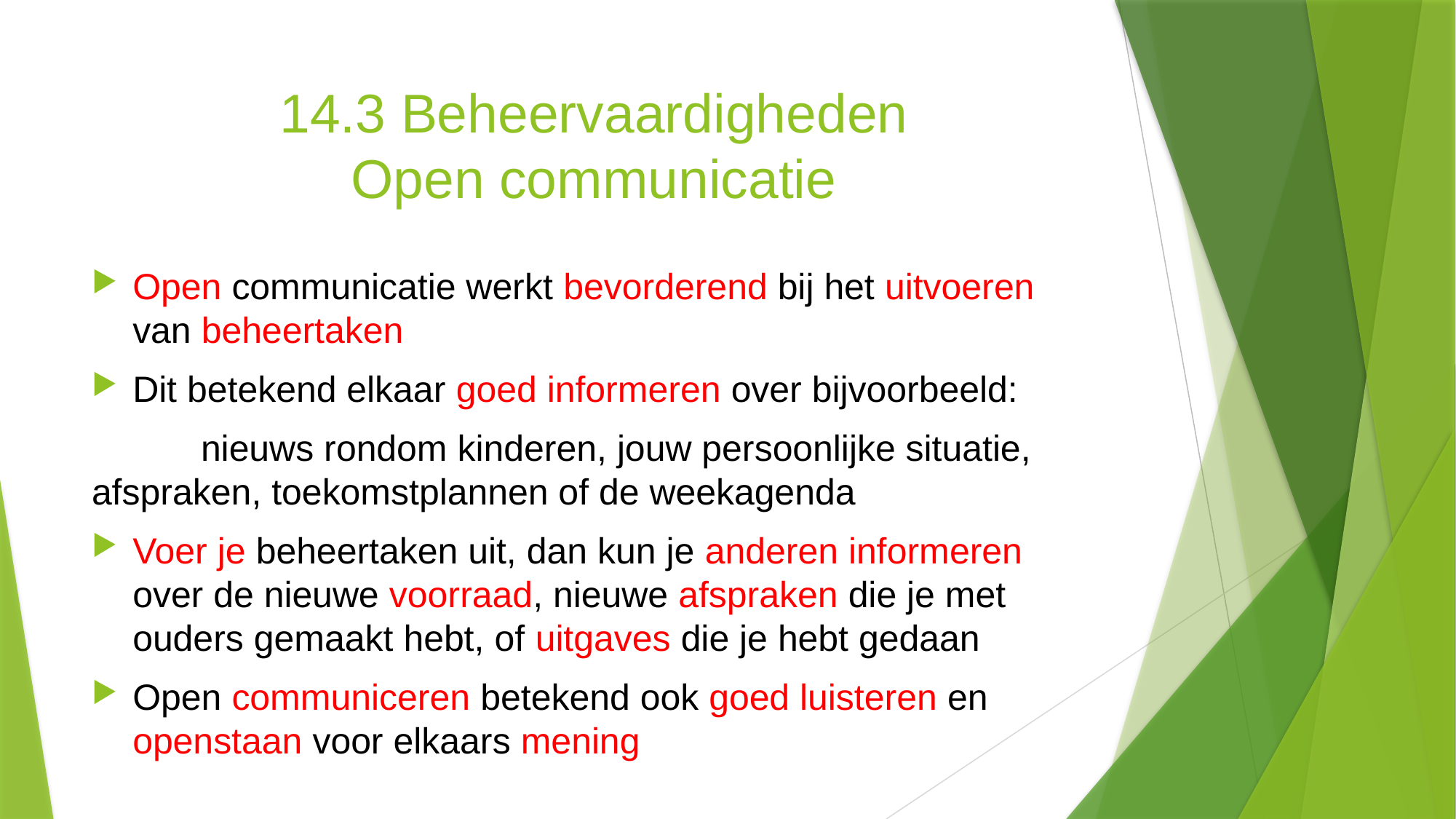

# 14.3 Beheervaardigheden Open communicatie
Open communicatie werkt bevorderend bij het uitvoeren van beheertaken
Dit betekend elkaar goed informeren over bijvoorbeeld:
	nieuws rondom kinderen, jouw persoonlijke situatie, 	afspraken, toekomstplannen of de weekagenda
Voer je beheertaken uit, dan kun je anderen informeren over de nieuwe voorraad, nieuwe afspraken die je met ouders gemaakt hebt, of uitgaves die je hebt gedaan
Open communiceren betekend ook goed luisteren en openstaan voor elkaars mening